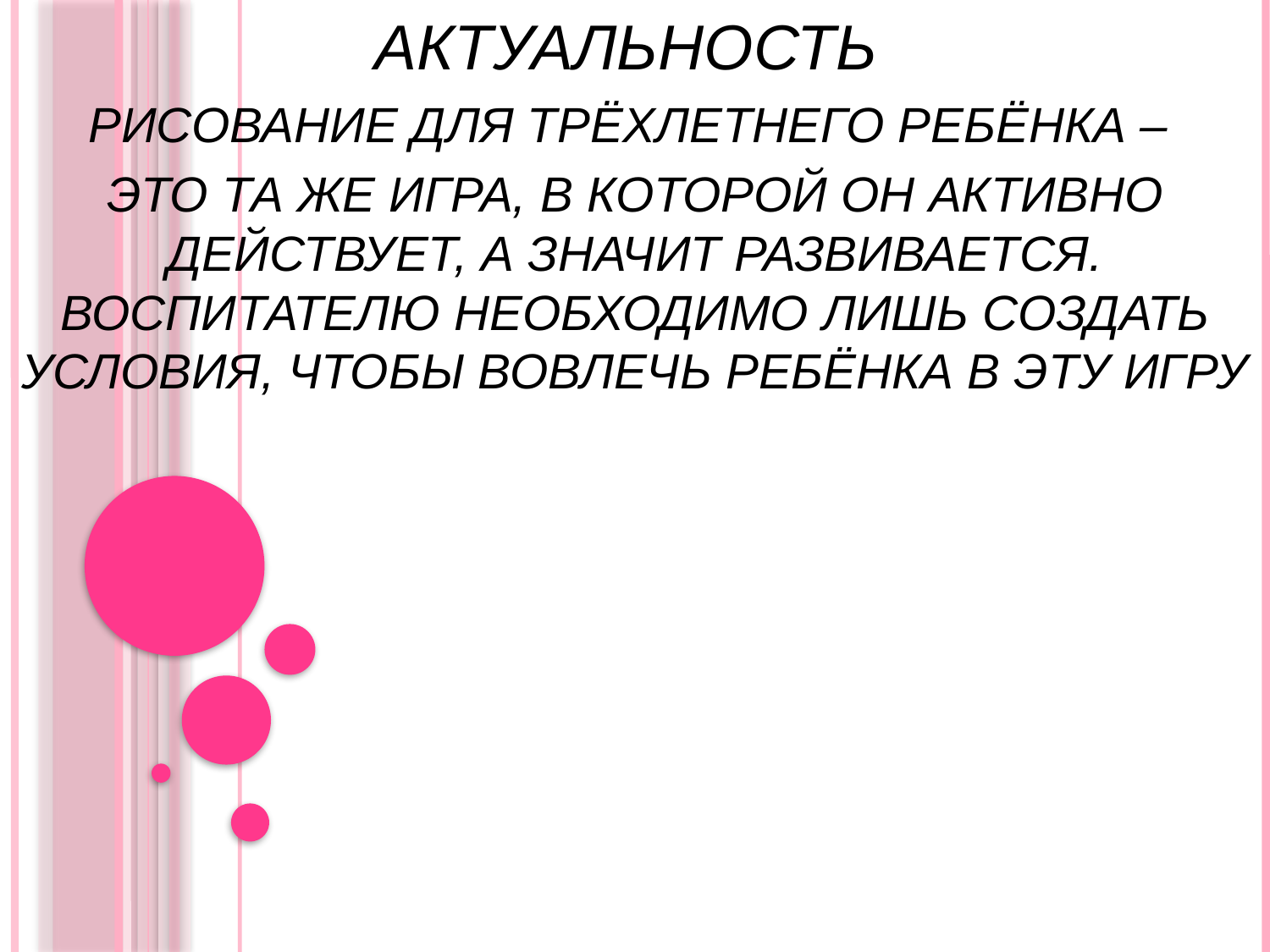

АКТУАЛЬНОСТЬ
РИСОВАНИЕ ДЛЯ ТРЁХЛЕТНЕГО РЕБЁНКА –
ЭТО ТА ЖЕ ИГРА, В КОТОРОЙ ОН АКТИВНО ДЕЙСТВУЕТ, А ЗНАЧИТ РАЗВИВАЕТСЯ. ВОСПИТАТЕЛЮ НЕОБХОДИМО ЛИШЬ СОЗДАТЬ УСЛОВИЯ, ЧТОБЫ ВОВЛЕЧЬ РЕБЁНКА В ЭТУ ИГРУ